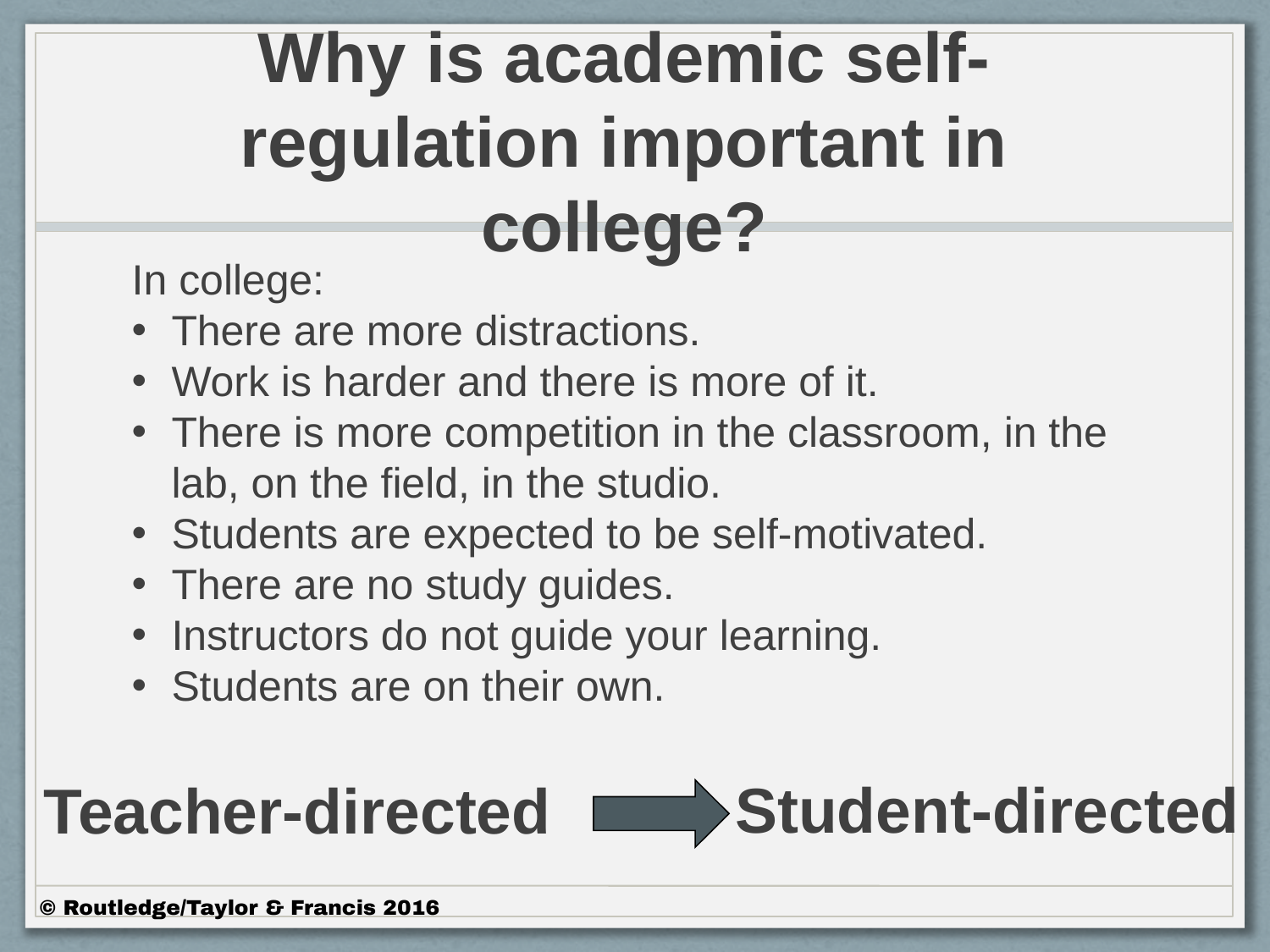

Why is academic self-regulation important in college?
In college:
There are more distractions.
Work is harder and there is more of it.
There is more competition in the classroom, in the lab, on the field, in the studio.
Students are expected to be self-motivated.
There are no study guides.
Instructors do not guide your learning.
Students are on their own.

Student-directed
Teacher-directed

© Routledge/Taylor & Francis 2016